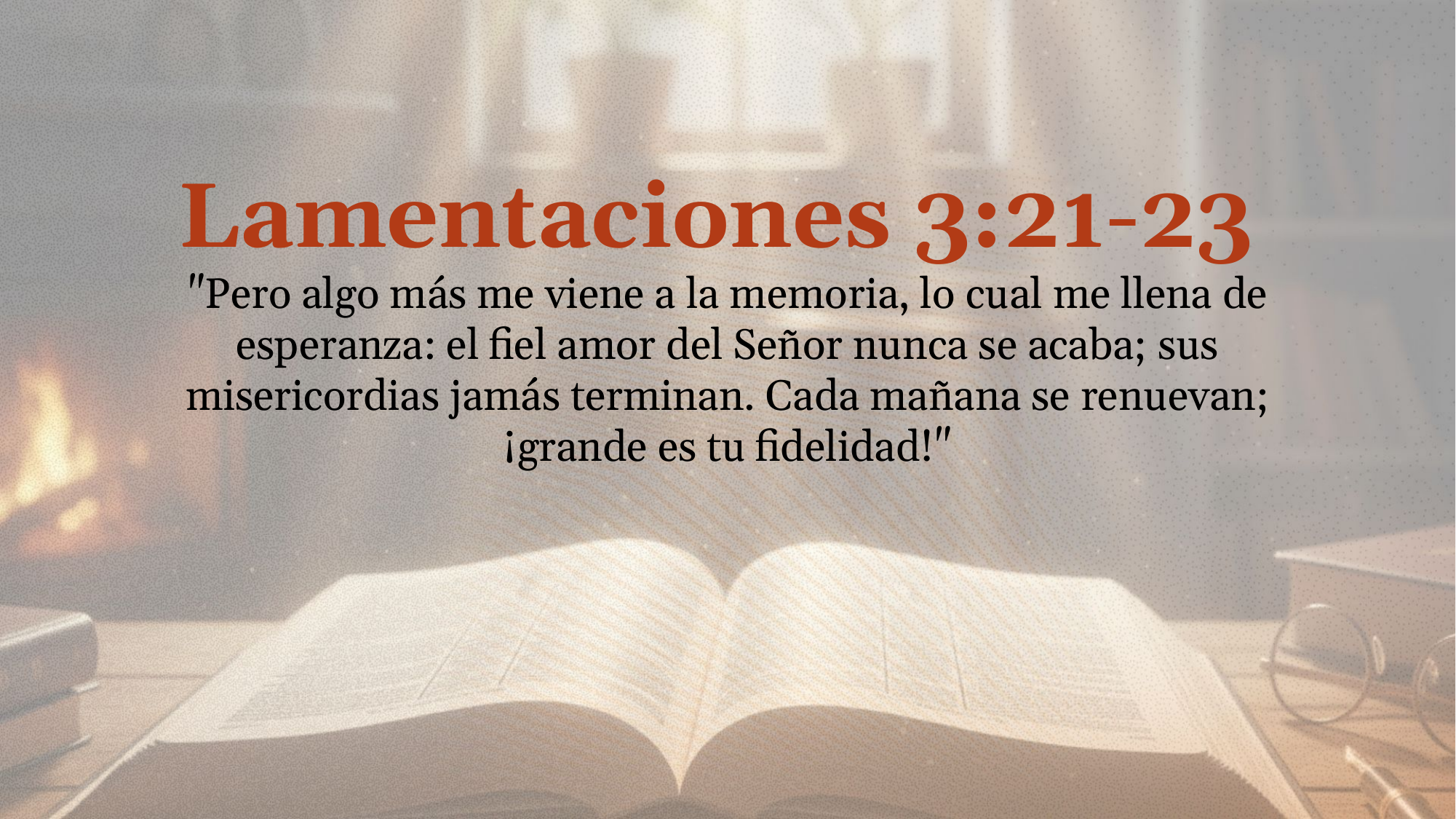

Lamentaciones 3:21-23
"Pero algo más me viene a la memoria, lo cual me llena de esperanza: el fiel amor del Señor nunca se acaba; sus misericordias jamás terminan. Cada mañana se renuevan; ¡grande es tu fidelidad!"